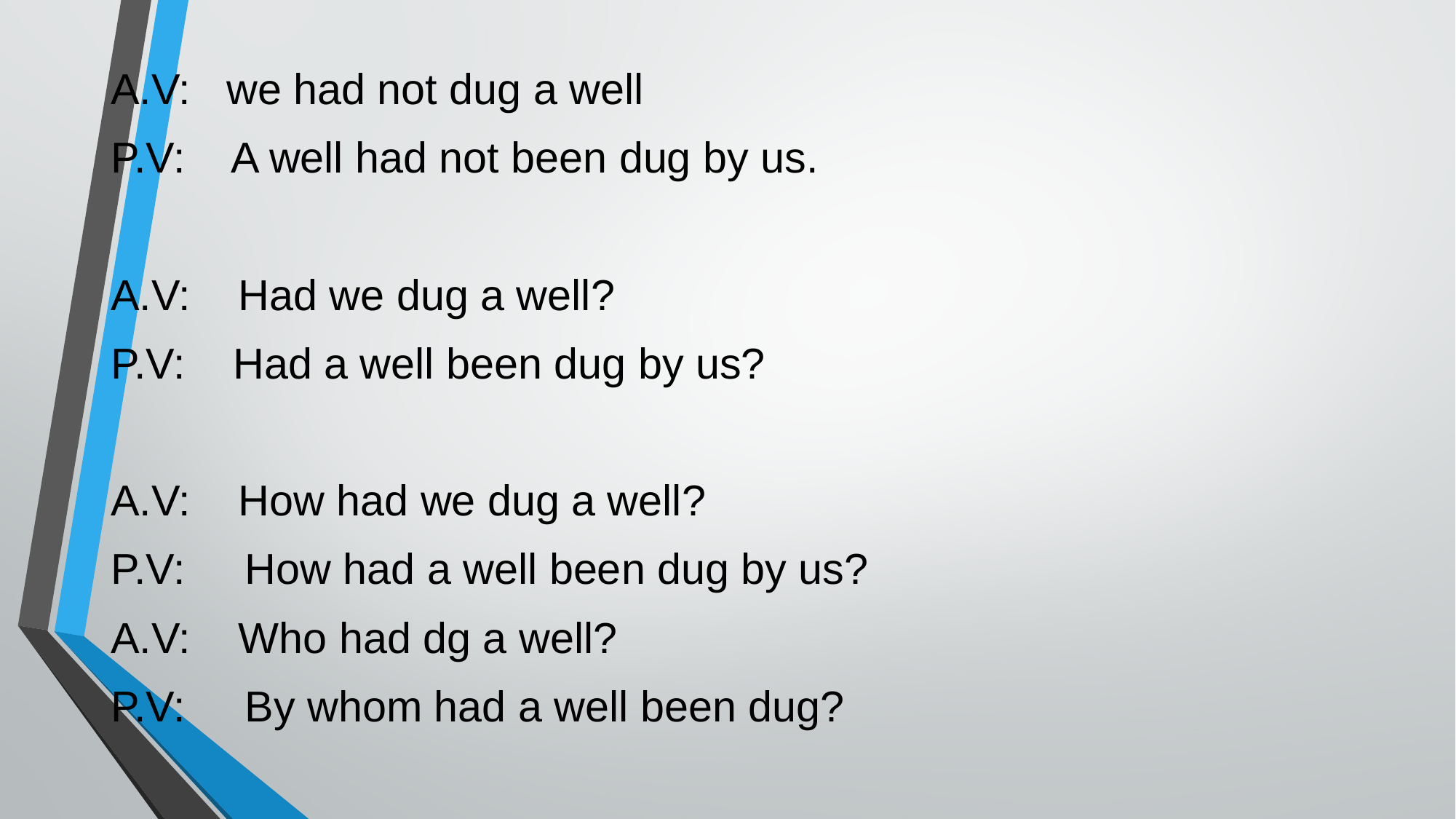

A.V:   we had not dug a well
P.V:    A well had not been dug by us.

A.V:    Had we dug a well?
P.V:    Had a well been dug by us?

A.V:    How had we dug a well?
P.V:     How had a well been dug by us?
A.V:    Who had dg a well?
P.V:     By whom had a well been dug?